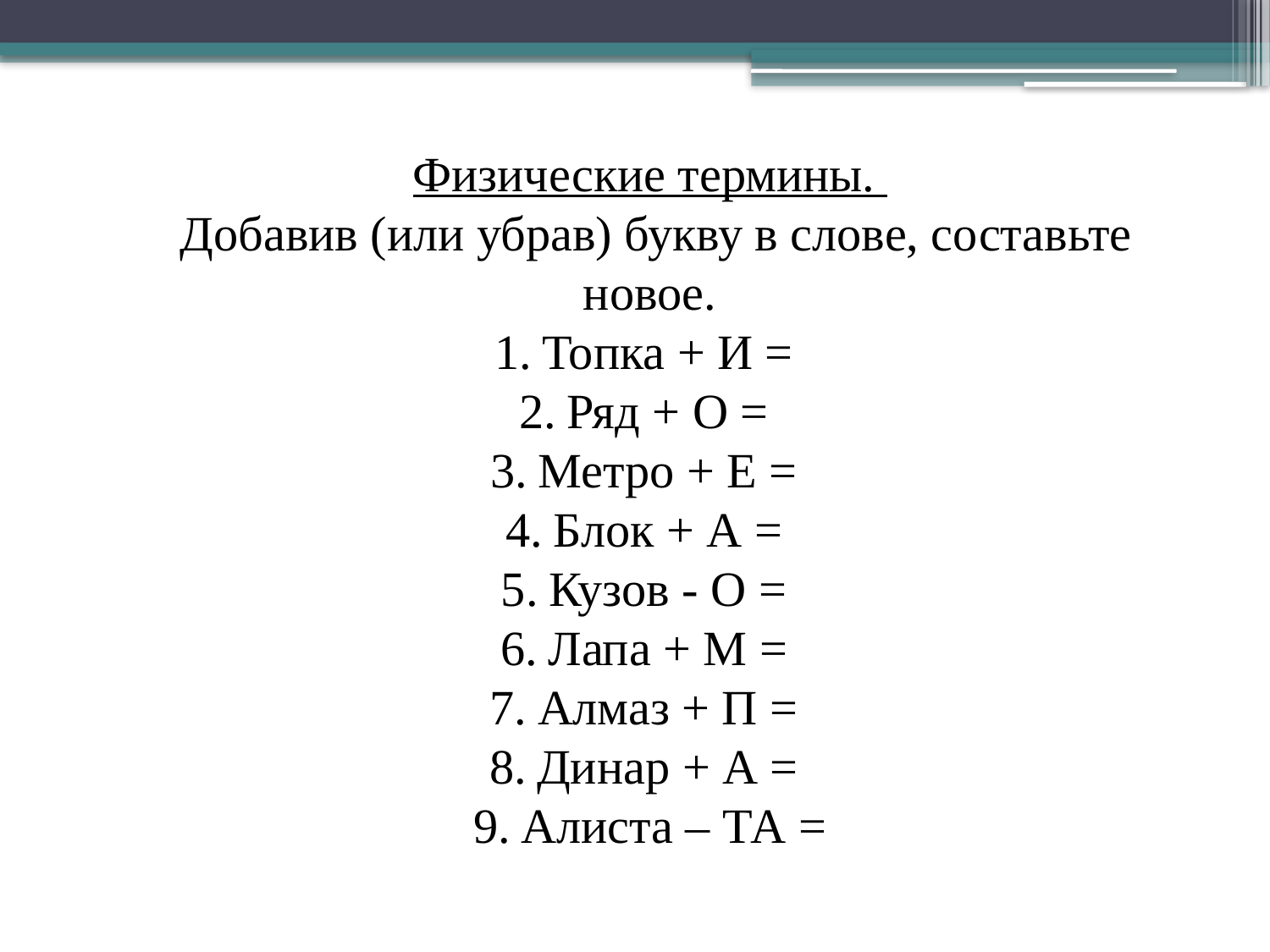

Физические термины.
 Добавив (или убрав) букву в слове, составьте новое.
Топка + И =
Ряд + О =
Метро + Е =
Блок + А =
Кузов - О =
Лапа + М =
Алмаз + П =
Динар + А =
Алиста – ТА =